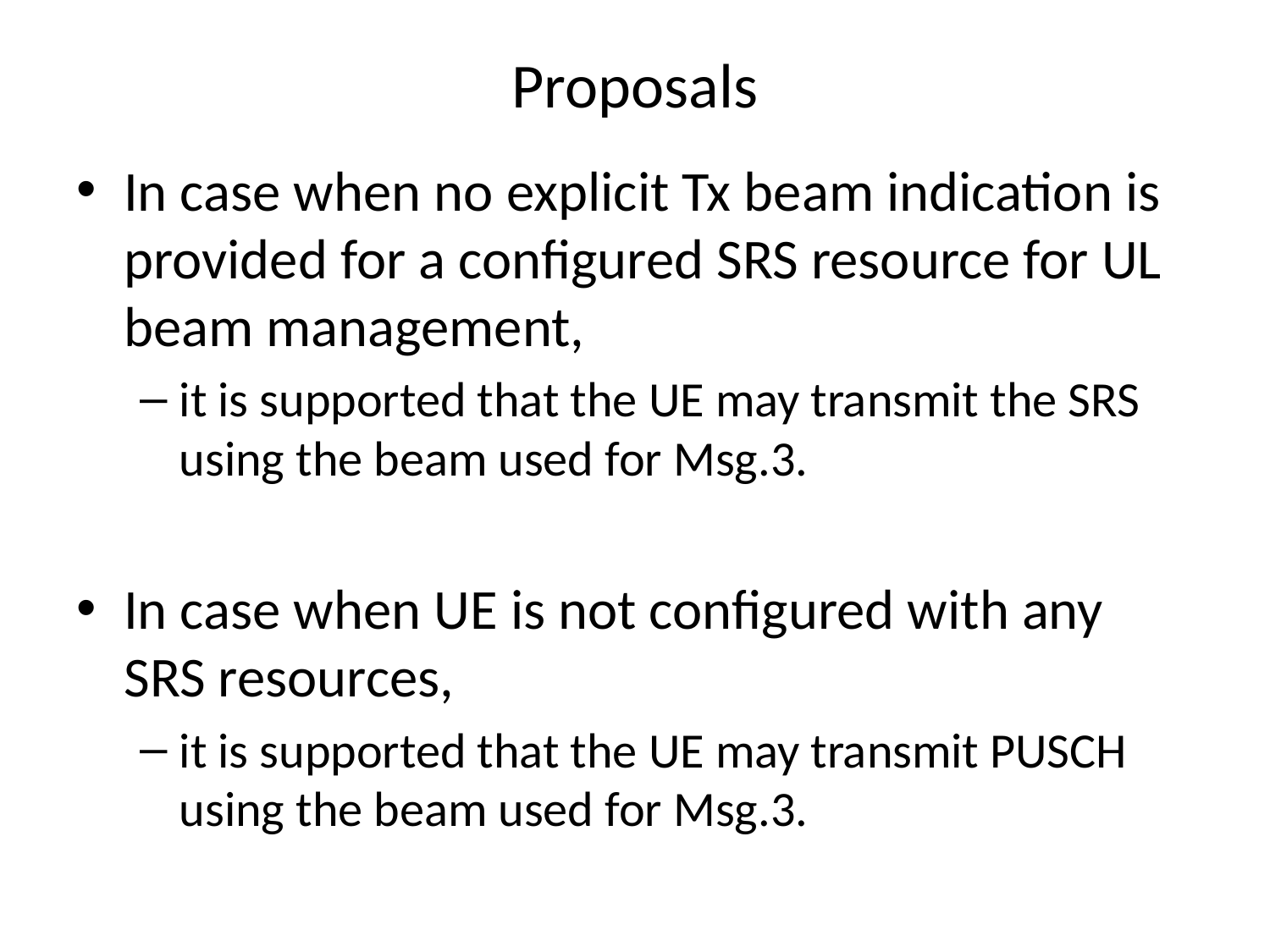

# Proposals
In case when no explicit Tx beam indication is provided for a configured SRS resource for UL beam management,
it is supported that the UE may transmit the SRS using the beam used for Msg.3.

In case when UE is not configured with any SRS resources,
it is supported that the UE may transmit PUSCH using the beam used for Msg.3.